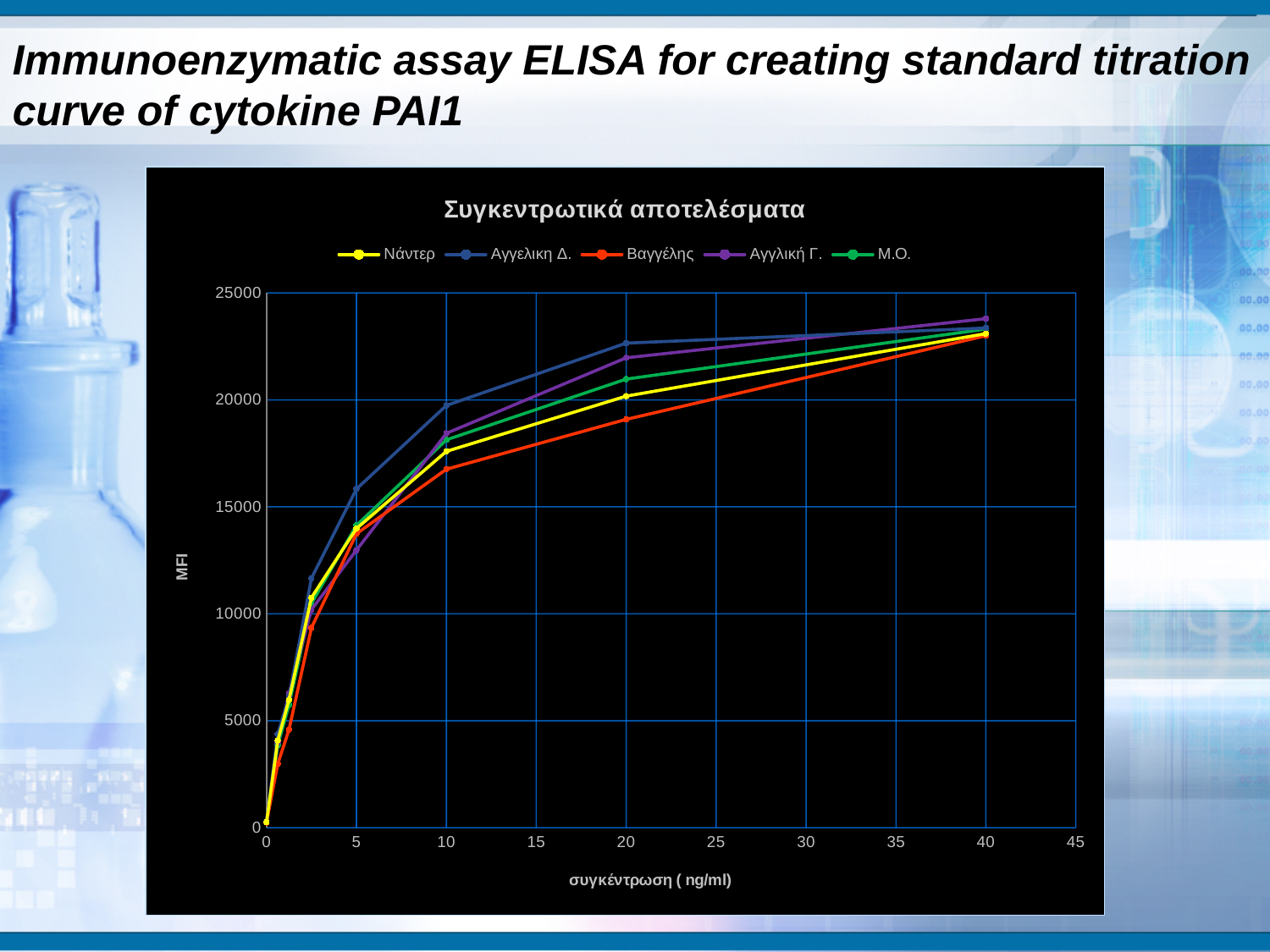

Immunoenzymatic assay ELISA for creating standard titration curve of cytokine PAI1

### Chart: Συγκεντρωτικά αποτελέσματα

| Category |  |  |  |  |  |
|---|---|---|---|---|---|